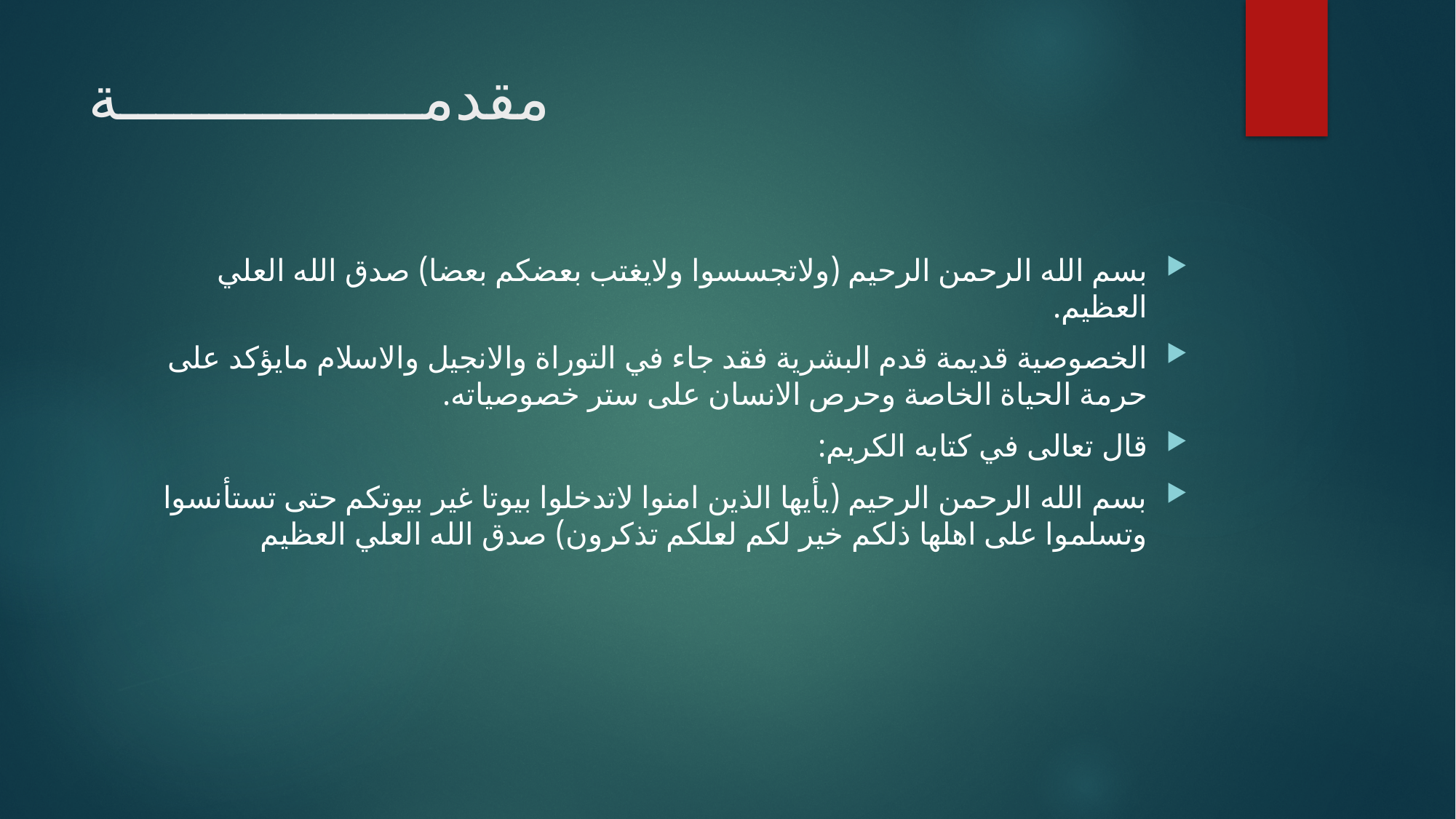

# مقدمـــــــــــــــــة
بسم الله الرحمن الرحيم (ولاتجسسوا ولايغتب بعضكم بعضا) صدق الله العلي العظيم.
الخصوصية قديمة قدم البشرية فقد جاء في التوراة والانجيل والاسلام مايؤكد على حرمة الحياة الخاصة وحرص الانسان على ستر خصوصياته.
قال تعالى في كتابه الكريم:
بسم الله الرحمن الرحيم (يأيها الذين امنوا لاتدخلوا بيوتا غير بيوتكم حتى تستأنسوا وتسلموا على اهلها ذلكم خير لكم لعلكم تذكرون) صدق الله العلي العظيم